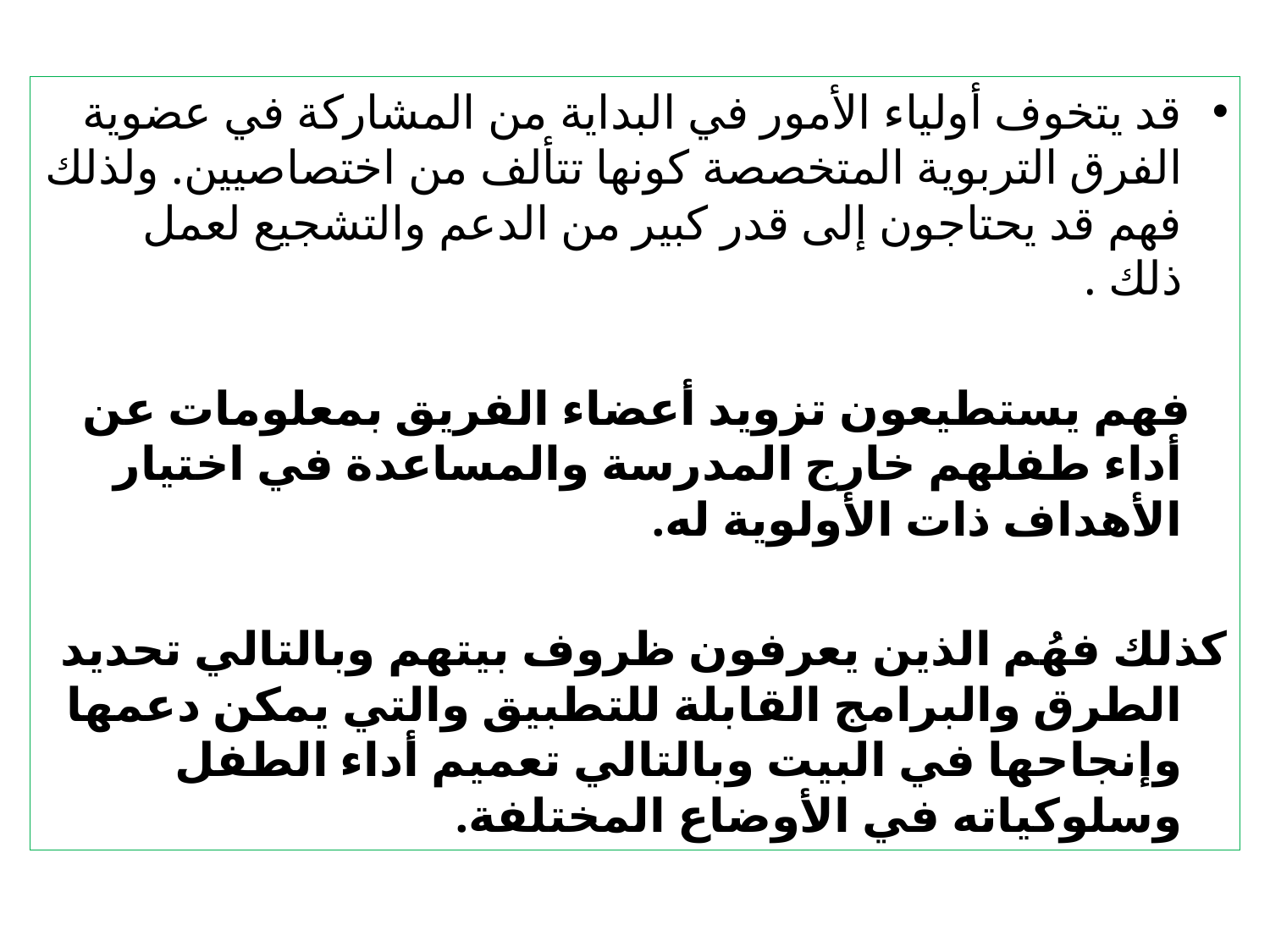

قد يتخوف أولياء الأمور في البداية من المشاركة في عضوية الفرق التربوية المتخصصة كونها تتألف من اختصاصيين. ولذلك فهم قد يحتاجون إلى قدر كبير من الدعم والتشجيع لعمل ذلك .

   فهم يستطيعون تزويد أعضاء الفريق بمعلومات عن أداء طفلهم خارج المدرسة والمساعدة في اختيار الأهداف ذات الأولوية له.

كذلك فهُم الذين يعرفون ظروف بيتهم وبالتالي تحديد الطرق والبرامج القابلة للتطبيق والتي يمكن دعمها وإنجاحها في البيت وبالتالي تعميم أداء الطفل وسلوكياته في الأوضاع المختلفة.